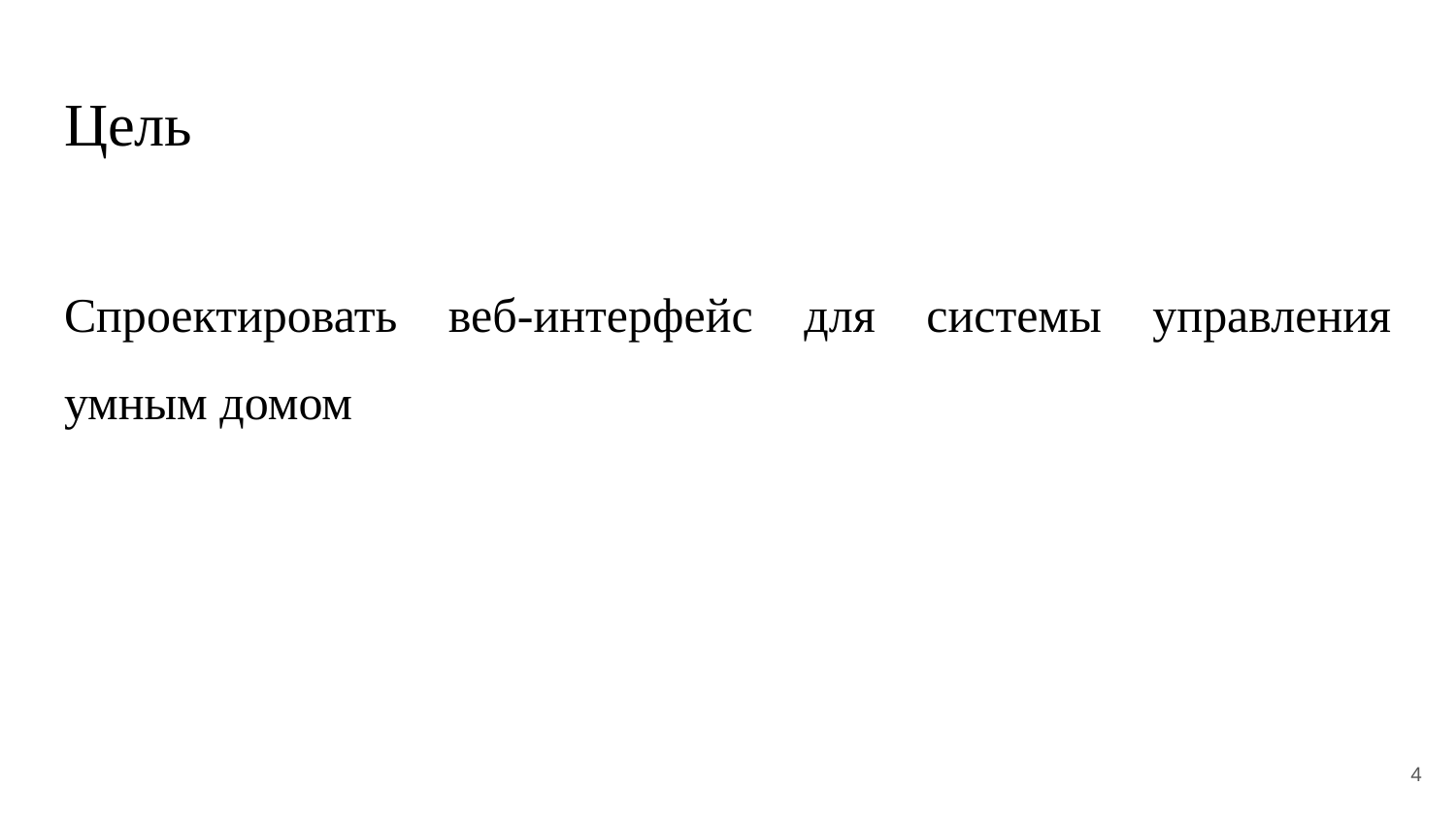

# Цель
Спроектировать веб-интерфейс для системы управления умным домом

4